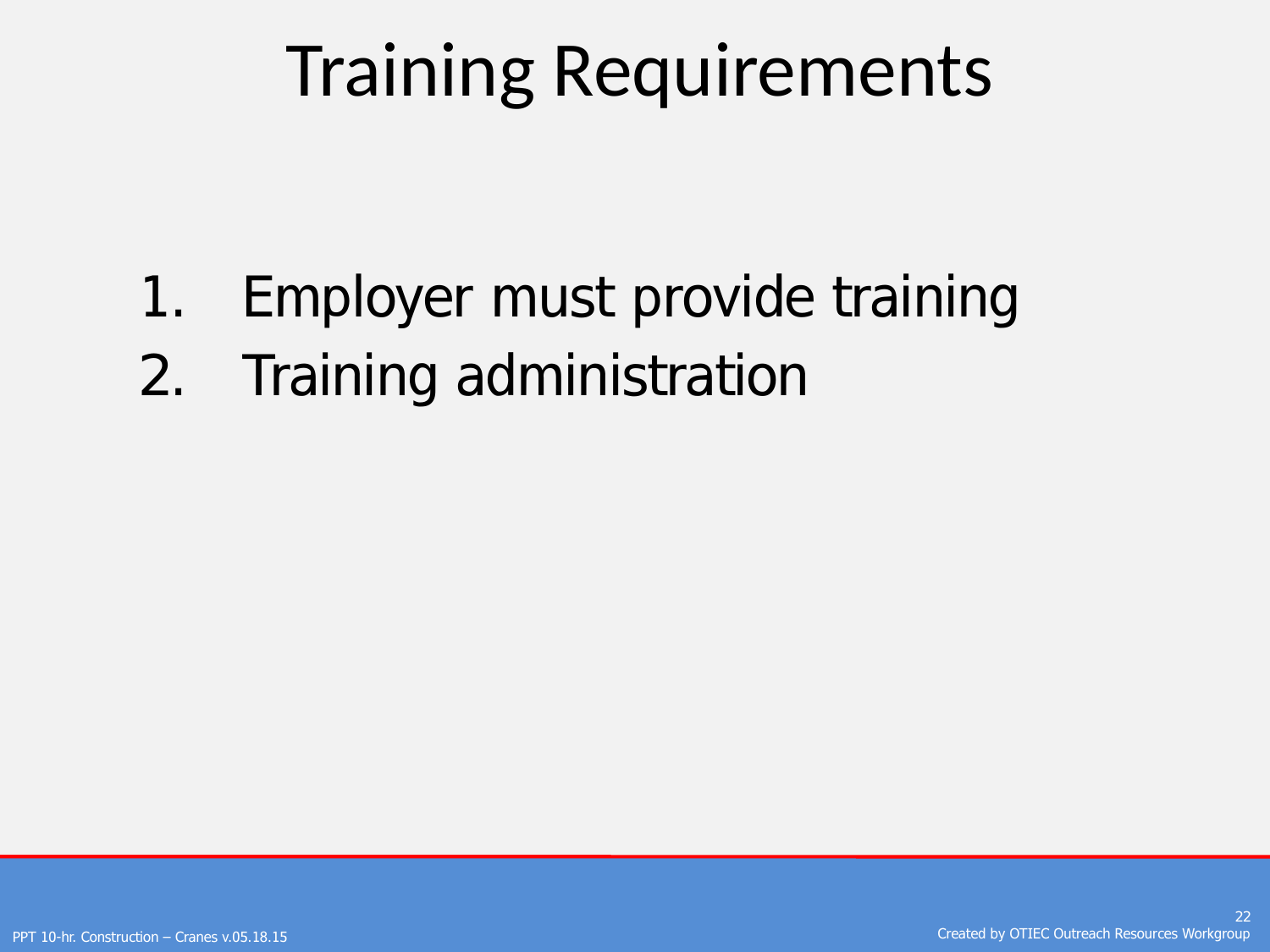

# Training Requirements
Employer must provide training
Training administration